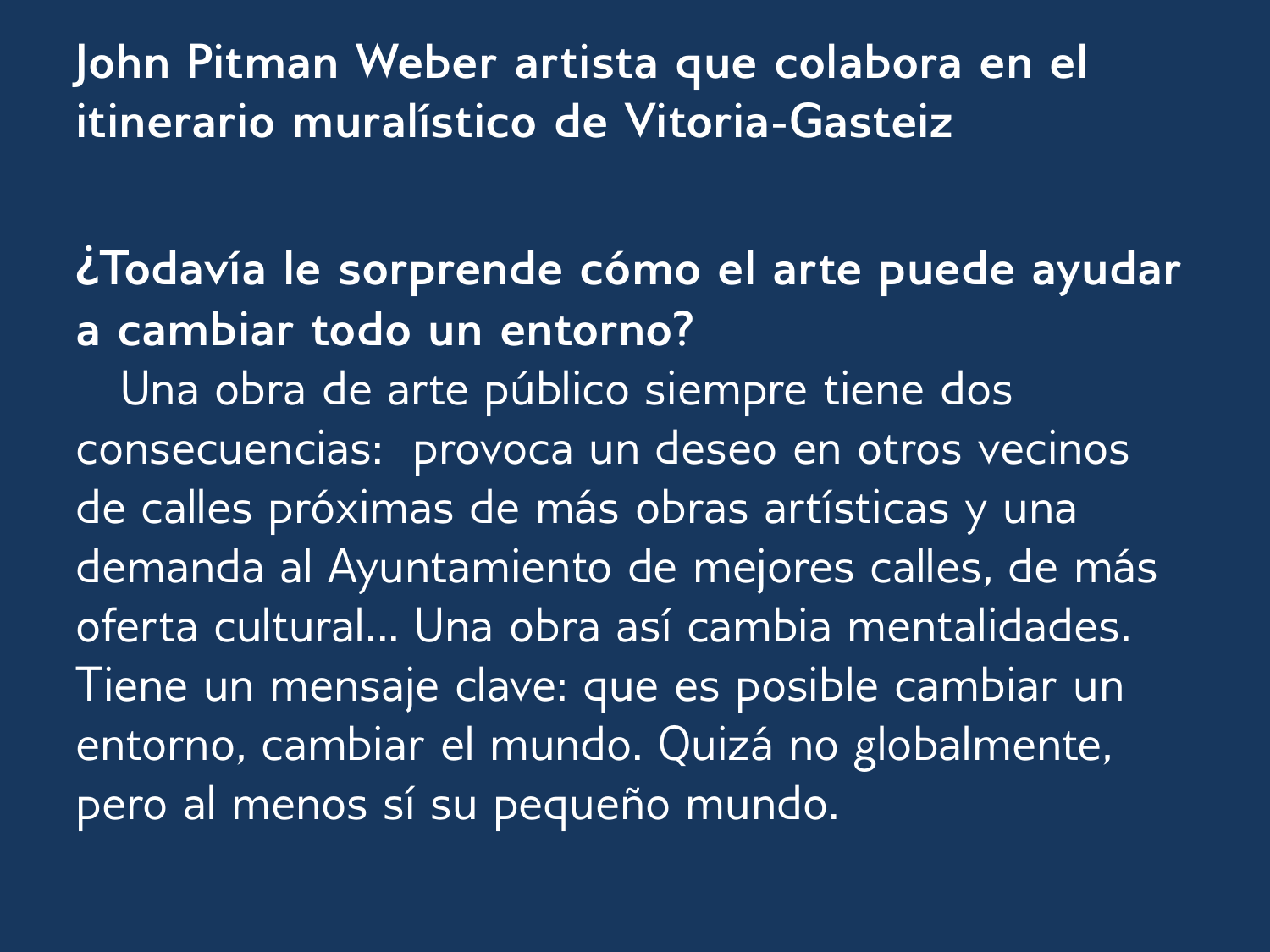

John Pitman Weber artista que colabora en el itinerario muralístico de Vitoria-Gasteiz

¿Todavía le sorprende cómo el arte puede ayudar a cambiar todo un entorno?
   Una obra de arte público siempre tiene dos consecuencias:  provoca un deseo en otros vecinos de calles próximas de más obras artísticas y una demanda al Ayuntamiento de mejores calles, de más oferta cultural... Una obra así cambia mentalidades. Tiene un mensaje clave: que es posible cambiar un entorno, cambiar el mundo. Quizá no globalmente, pero al menos sí su pequeño mundo.